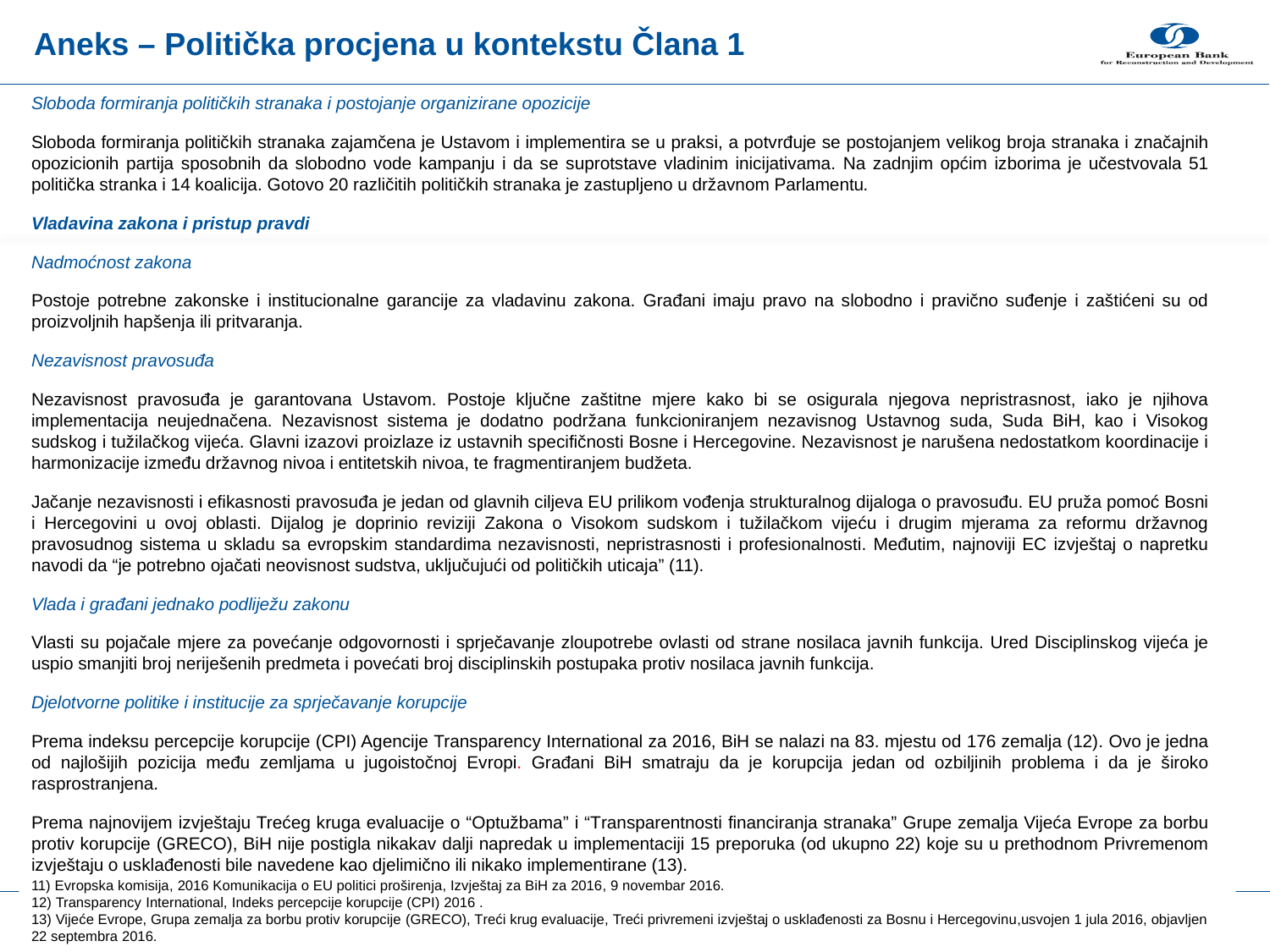

# Aneks – Politička procjena u kontekstu Člana 1
Sloboda formiranja političkih stranaka i postojanje organizirane opozicije
Sloboda formiranja političkih stranaka zajamčena je Ustavom i implementira se u praksi, a potvrđuje se postojanjem velikog broja stranaka i značajnih opozicionih partija sposobnih da slobodno vode kampanju i da se suprotstave vladinim inicijativama. Na zadnjim općim izborima je učestvovala 51 politička stranka i 14 koalicija. Gotovo 20 različitih političkih stranaka je zastupljeno u državnom Parlamentu.
Vladavina zakona i pristup pravdi
Nadmoćnost zakona
Postoje potrebne zakonske i institucionalne garancije za vladavinu zakona. Građani imaju pravo na slobodno i pravično suđenje i zaštićeni su od proizvoljnih hapšenja ili pritvaranja.
Nezavisnost pravosuđa
Nezavisnost pravosuđa je garantovana Ustavom. Postoje ključne zaštitne mjere kako bi se osigurala njegova nepristrasnost, iako je njihova implementacija neujednačena. Nezavisnost sistema je dodatno podržana funkcioniranjem nezavisnog Ustavnog suda, Suda BiH, kao i Visokog sudskog i tužilačkog vijeća. Glavni izazovi proizlaze iz ustavnih specifičnosti Bosne i Hercegovine. Nezavisnost je narušena nedostatkom koordinacije i harmonizacije između državnog nivoa i entitetskih nivoa, te fragmentiranjem budžeta.
Jačanje nezavisnosti i efikasnosti pravosuđa je jedan od glavnih ciljeva EU prilikom vođenja strukturalnog dijaloga o pravosuđu. EU pruža pomoć Bosni i Hercegovini u ovoj oblasti. Dijalog je doprinio reviziji Zakona o Visokom sudskom i tužilačkom vijeću i drugim mjerama za reformu državnog pravosudnog sistema u skladu sa evropskim standardima nezavisnosti, nepristrasnosti i profesionalnosti. Međutim, najnoviji EC izvještaj o napretku navodi da “je potrebno ojačati neovisnost sudstva, uključujući od političkih uticaja” (11).
Vlada i građani jednako podliježu zakonu
Vlasti su pojačale mjere za povećanje odgovornosti i sprječavanje zloupotrebe ovlasti od strane nosilaca javnih funkcija. Ured Disciplinskog vijeća je uspio smanjiti broj neriješenih predmeta i povećati broj disciplinskih postupaka protiv nosilaca javnih funkcija.
Djelotvorne politike i institucije za sprječavanje korupcije
Prema indeksu percepcije korupcije (CPI) Agencije Transparency International za 2016, BiH se nalazi na 83. mjestu od 176 zemalja (12). Ovo je jedna od najlošijih pozicija među zemljama u jugoistočnoj Evropi. Građani BiH smatraju da je korupcija jedan od ozbiljinih problema i da je široko rasprostranjena.
Prema najnovijem izvještaju Trećeg kruga evaluacije o “Optužbama” i “Transparentnosti financiranja stranaka” Grupe zemalja Vijeća Evrope za borbu protiv korupcije (GRECO), BiH nije postigla nikakav dalji napredak u implementaciji 15 preporuka (od ukupno 22) koje su u prethodnom Privremenom izvještaju o usklađenosti bile navedene kao djelimično ili nikako implementirane (13).
11) Evropska komisija, 2016 Komunikacija o EU politici proširenja, Izvještaj za BiH za 2016, 9 novembar 2016.
12) Transparency International, Indeks percepcije korupcije (CPI) 2016 .
13) Vijeće Evrope, Grupa zemalja za borbu protiv korupcije (GRECO), Treći krug evaluacije, Treći privremeni izvještaj o usklađenosti za Bosnu i Hercegovinu,usvojen 1 jula 2016, objavljen 22 septembra 2016.
25